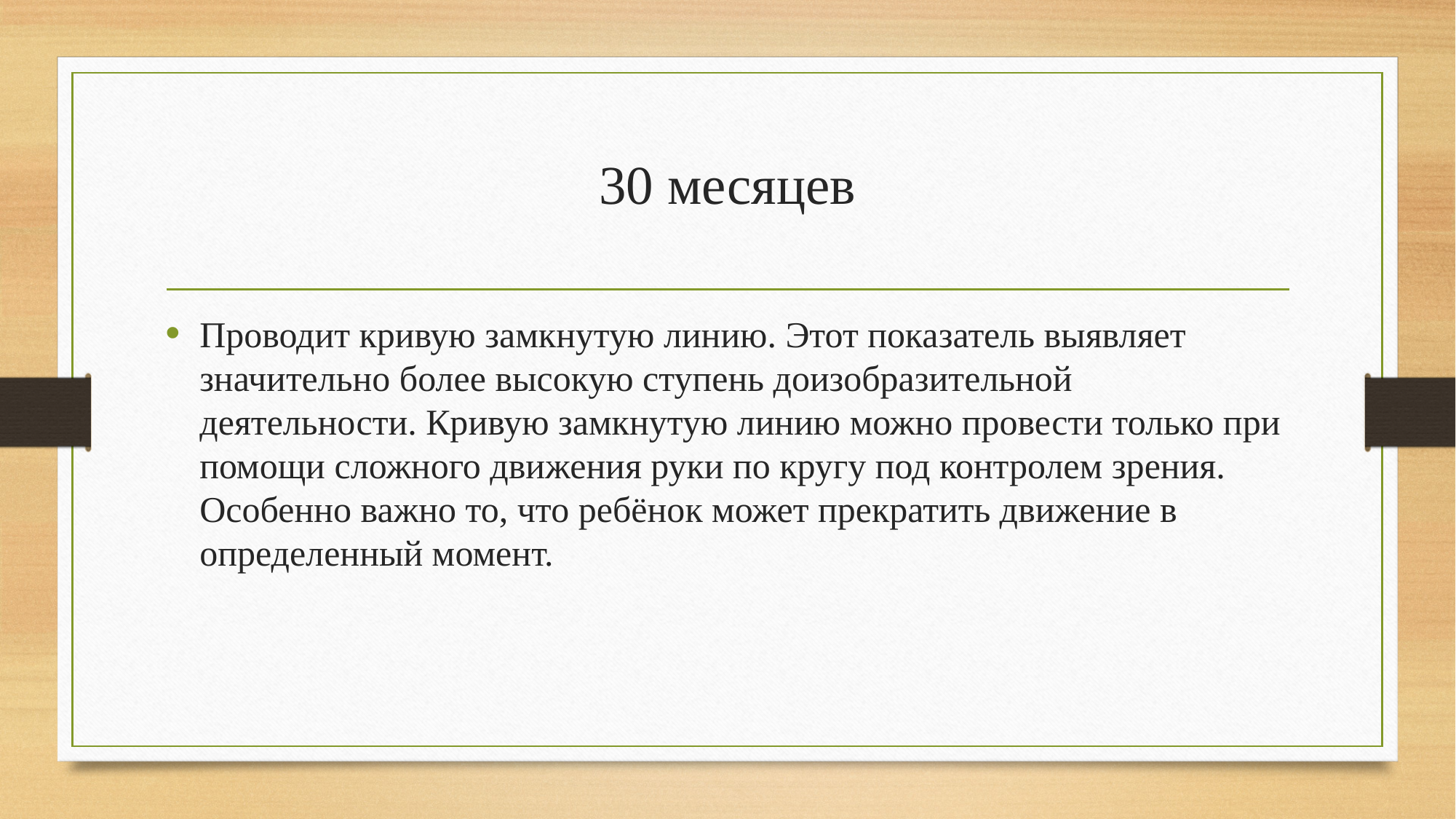

# 30 месяцев
Проводит кривую замкнутую линию. Этот показатель выявляет значительно более высокую ступень доизобразительной деятельности. Кривую замкнутую линию можно провести только при помощи сложного движения руки по кругу под контролем зрения. Особенно важно то, что ребёнок может прекратить движение в определенный момент.